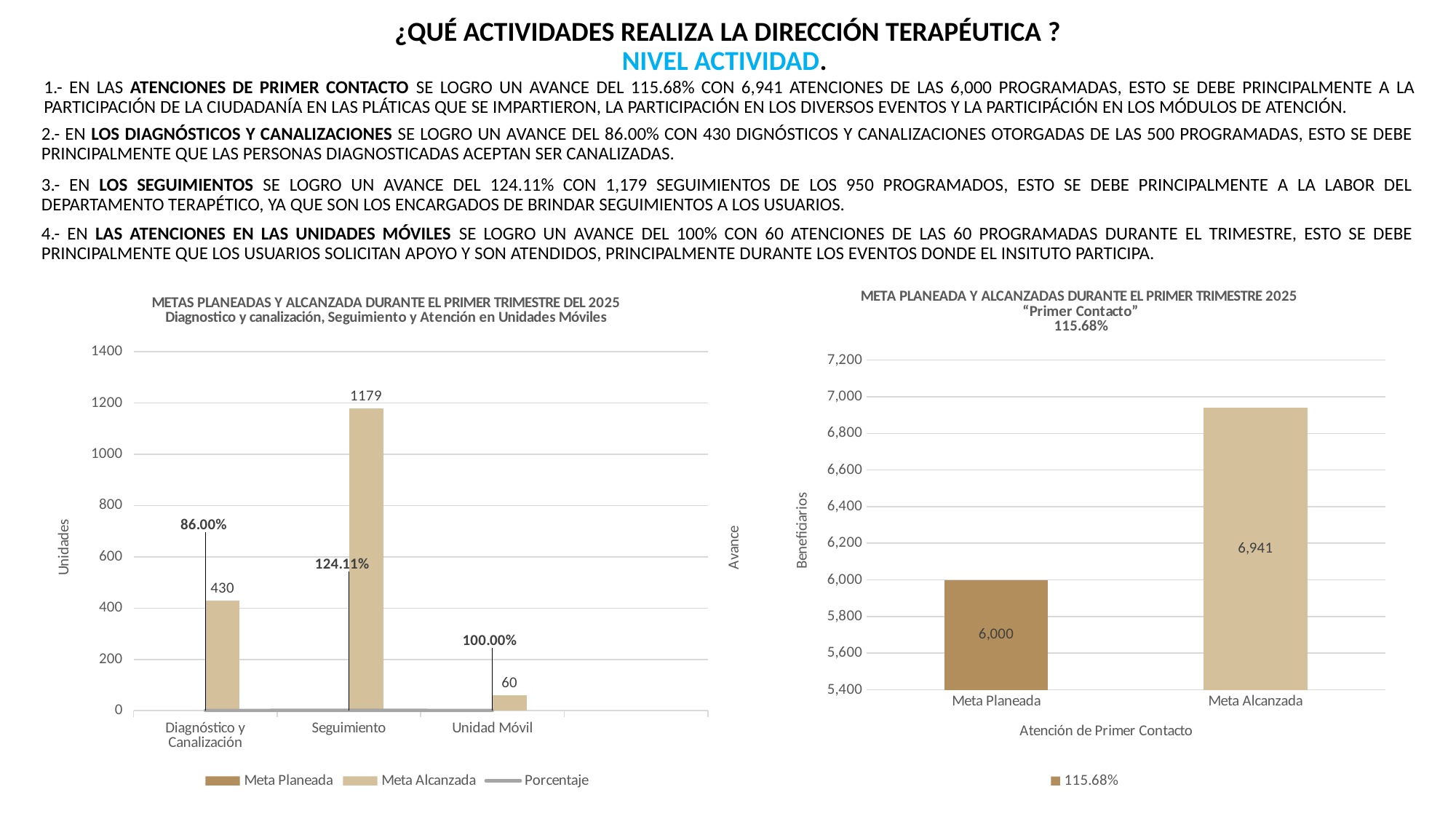

¿QUÉ ACTIVIDADES REALIZA LA DIRECCIÓN TERAPÉUTICA ? NIVEL ACTIVIDAD.
1.- EN LAS ATENCIONES DE PRIMER CONTACTO SE LOGRO UN AVANCE DEL 115.68% CON 6,941 ATENCIONES DE LAS 6,000 PROGRAMADAS, ESTO SE DEBE PRINCIPALMENTE A LA PARTICIPACIÓN DE LA CIUDADANÍA EN LAS PLÁTICAS QUE SE IMPARTIERON, LA PARTICIPACIÓN EN LOS DIVERSOS EVENTOS Y LA PARTICIPÁCIÓN EN LOS MÓDULOS DE ATENCIÓN.
2.- EN LOS DIAGNÓSTICOS Y CANALIZACIONES SE LOGRO UN AVANCE DEL 86.00% CON 430 DIGNÓSTICOS Y CANALIZACIONES OTORGADAS DE LAS 500 PROGRAMADAS, ESTO SE DEBE PRINCIPALMENTE QUE LAS PERSONAS DIAGNOSTICADAS ACEPTAN SER CANALIZADAS.
3.- EN LOS SEGUIMIENTOS SE LOGRO UN AVANCE DEL 124.11% CON 1,179 SEGUIMIENTOS DE LOS 950 PROGRAMADOS, ESTO SE DEBE PRINCIPALMENTE A LA LABOR DEL DEPARTAMENTO TERAPÉTICO, YA QUE SON LOS ENCARGADOS DE BRINDAR SEGUIMIENTOS A LOS USUARIOS.
4.- EN LAS ATENCIONES EN LAS UNIDADES MÓVILES SE LOGRO UN AVANCE DEL 100% CON 60 ATENCIONES DE LAS 60 PROGRAMADAS DURANTE EL TRIMESTRE, ESTO SE DEBE PRINCIPALMENTE QUE LOS USUARIOS SOLICITAN APOYO Y SON ATENDIDOS, PRINCIPALMENTE DURANTE LOS EVENTOS DONDE EL INSITUTO PARTICIPA.

### Chart: META PLANEADA Y ALCANZADAS DURANTE EL PRIMER TRIMESTRE 2025
“Primer Contacto”

115.68%

| Category | 115.68% |
|---|---|
| Meta Planeada | 6000.0 |
| Meta Alcanzada | 6941.0 |

### Chart: METAS PLANEADAS Y ALCANZADA DURANTE EL PRIMER TRIMESTRE DEL 2025
Diagnostico y canalización, Seguimiento y Atención en Unidades Móviles

| Category | Meta Planeada | Meta Alcanzada | Porcentaje |
|---|---|---|---|
| Diagnóstico y Canalización | 500.0 | 430.0 | 0.86 |
| Seguimiento | 950.0 | 1179.0 | 1.2410526315789474 |
| Unidad Móvil | 60.0 | 60.0 | 1.0 |